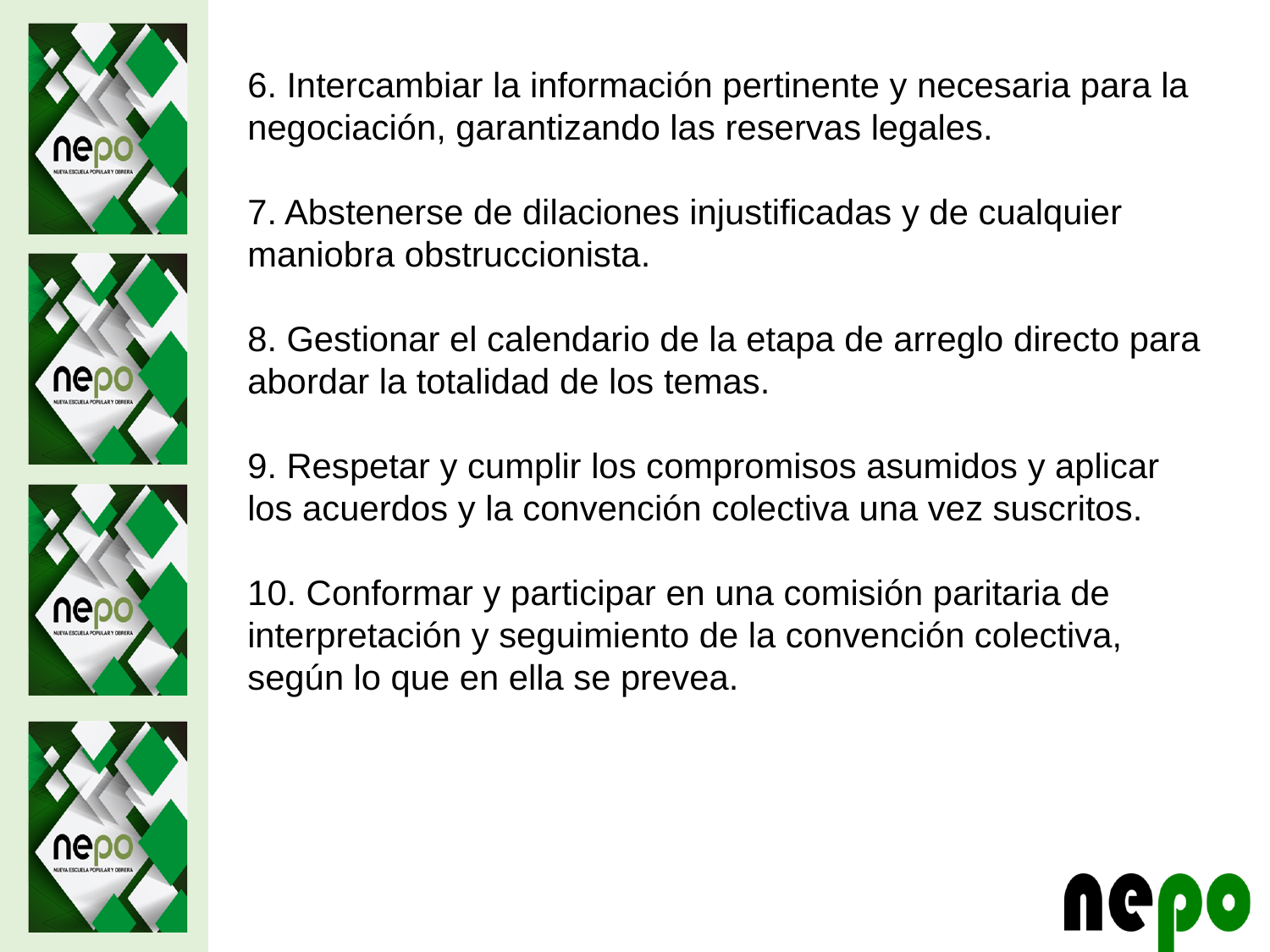

6. Intercambiar la información pertinente y necesaria para la negociación, garantizando las reservas legales.

7. Abstenerse de dilaciones injustificadas y de cualquier maniobra obstruccionista.

8. Gestionar el calendario de la etapa de arreglo directo para abordar la totalidad de los temas.

9. Respetar y cumplir los compromisos asumidos y aplicar los acuerdos y la convención colectiva una vez suscritos.

10. Conformar y participar en una comisión paritaria de interpretación y seguimiento de la convención colectiva, según lo que en ella se prevea.